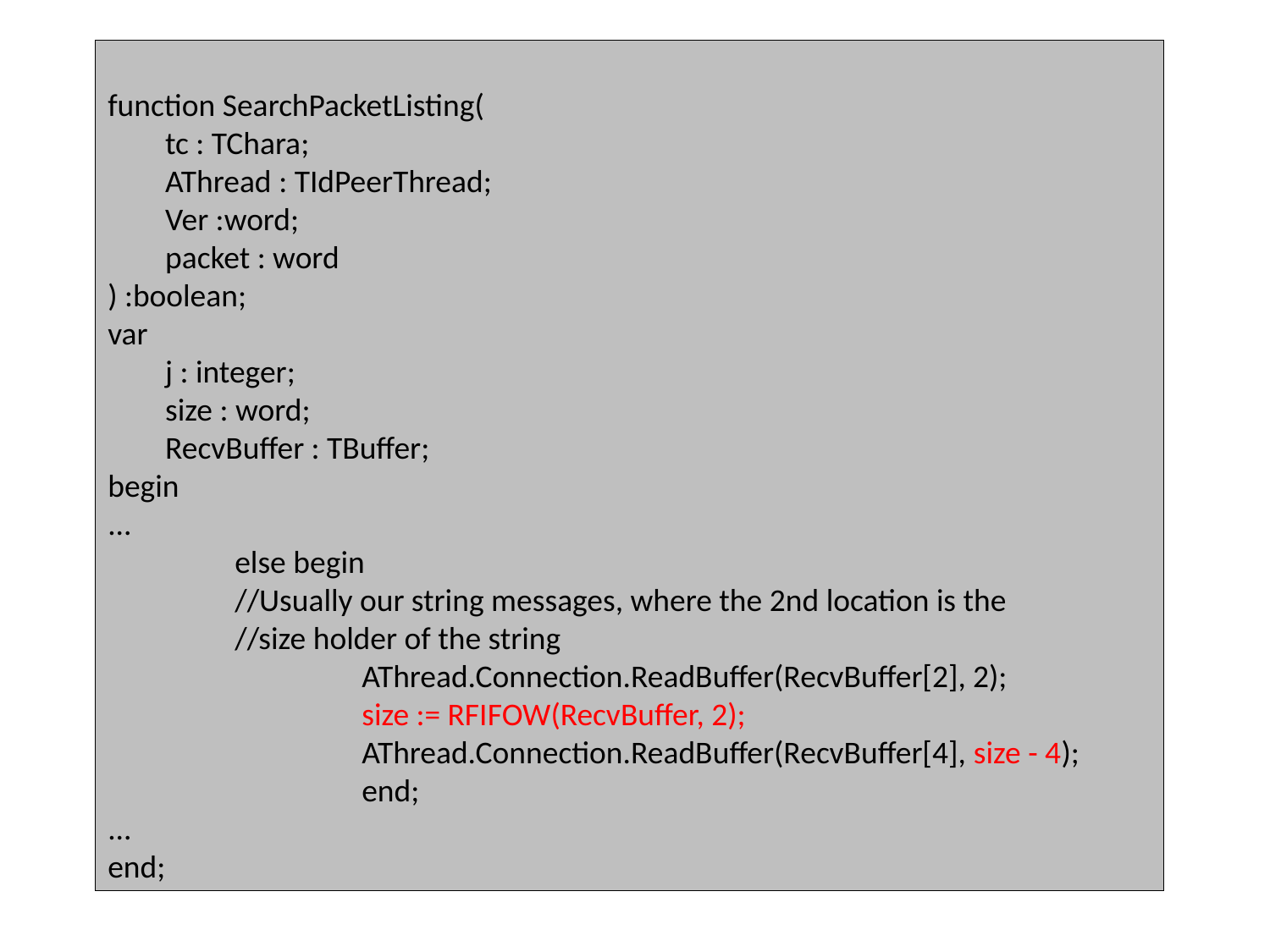

function SearchPacketListing(
        tc : TChara;
        AThread : TIdPeerThread;
        Ver :word;
        packet : word
) :boolean;
var
        j : integer;
        size : word;
        RecvBuffer : TBuffer;
begin
...
	else begin
	//Usually our string messages, where the 2nd location is the
	//size holder of the string
		AThread.Connection.ReadBuffer(RecvBuffer[2], 2);
		size := RFIFOW(RecvBuffer, 2);
		AThread.Connection.ReadBuffer(RecvBuffer[4], size - 4);
		end;
...
end;